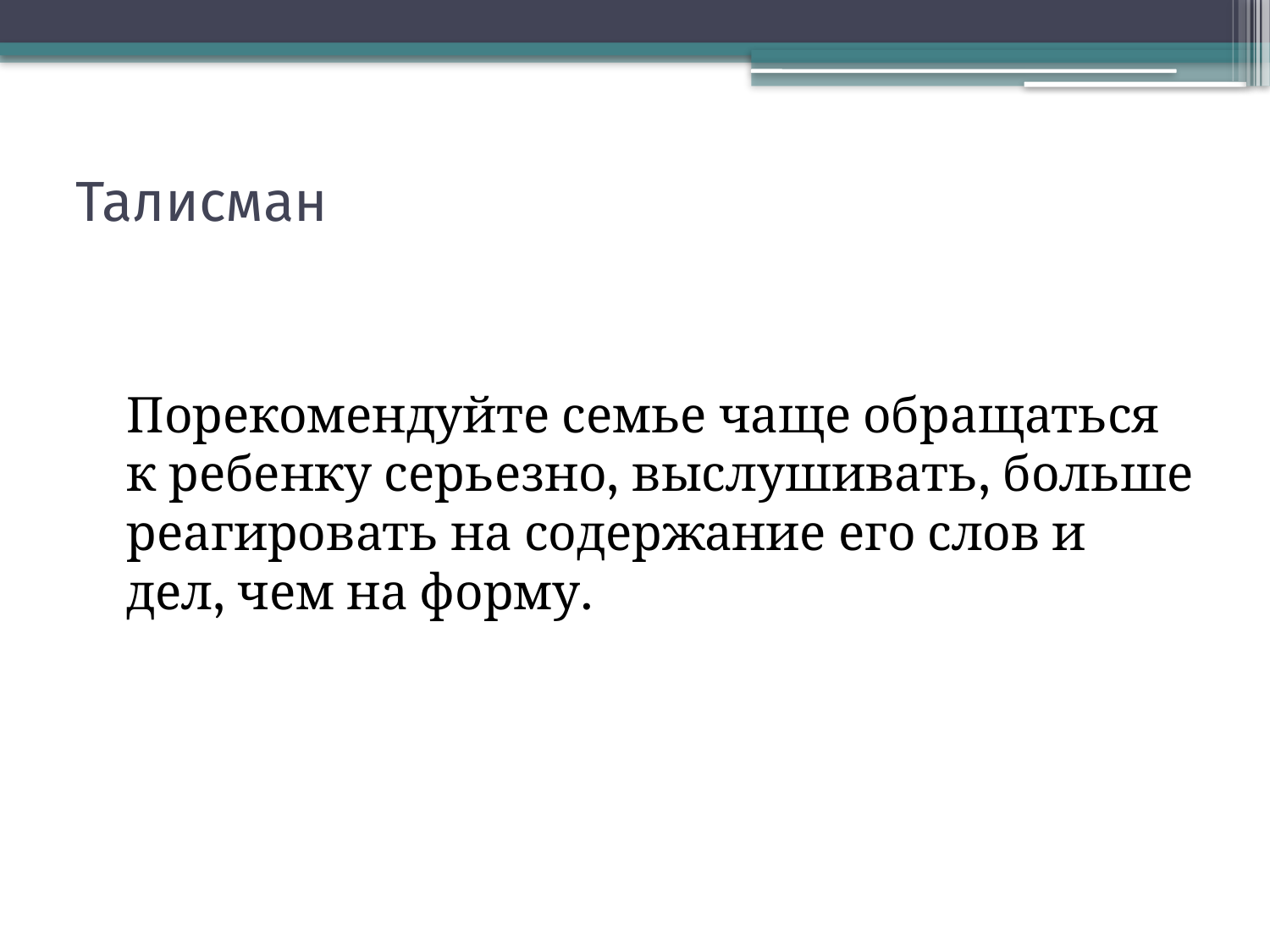

# Талисман

   Порекомендуйте семье чаще обращаться к ребенку серьезно, выслушивать, больше реагировать на содержание его слов и дел, чем на форму.